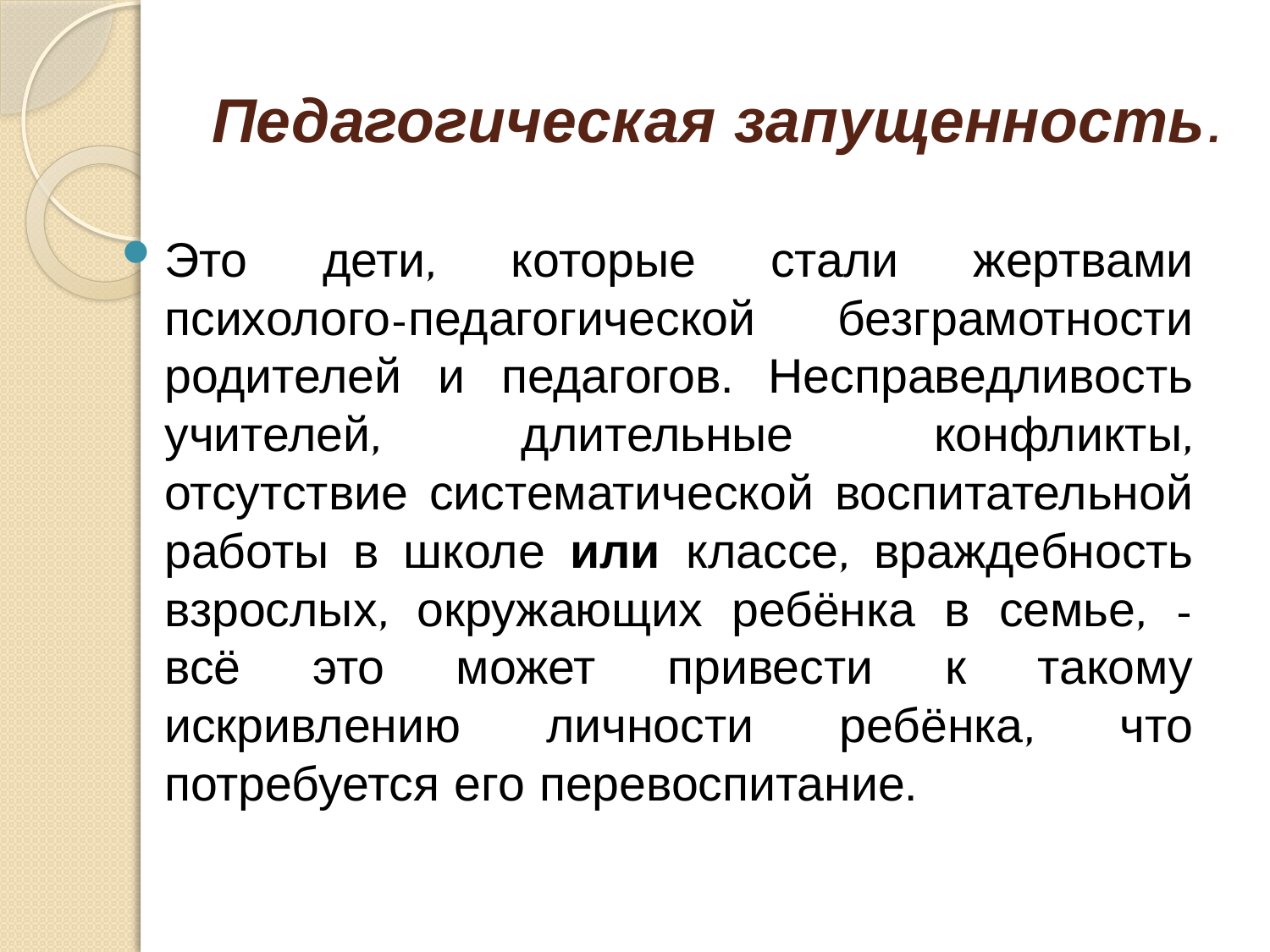

# Педагогическая запущенность.
Это дети, которые стали жертвами психолого-педагогической безграмотности родителей и педагогов. Несправедливость учителей, длительные конфликты, отсутствие систематической воспитательной работы в школе или классе, враждебность взрослых, окружающих ребёнка в семье, - всё это может привести к та­кому искривлению личности ребёнка, что потребуется его перевоспитание.